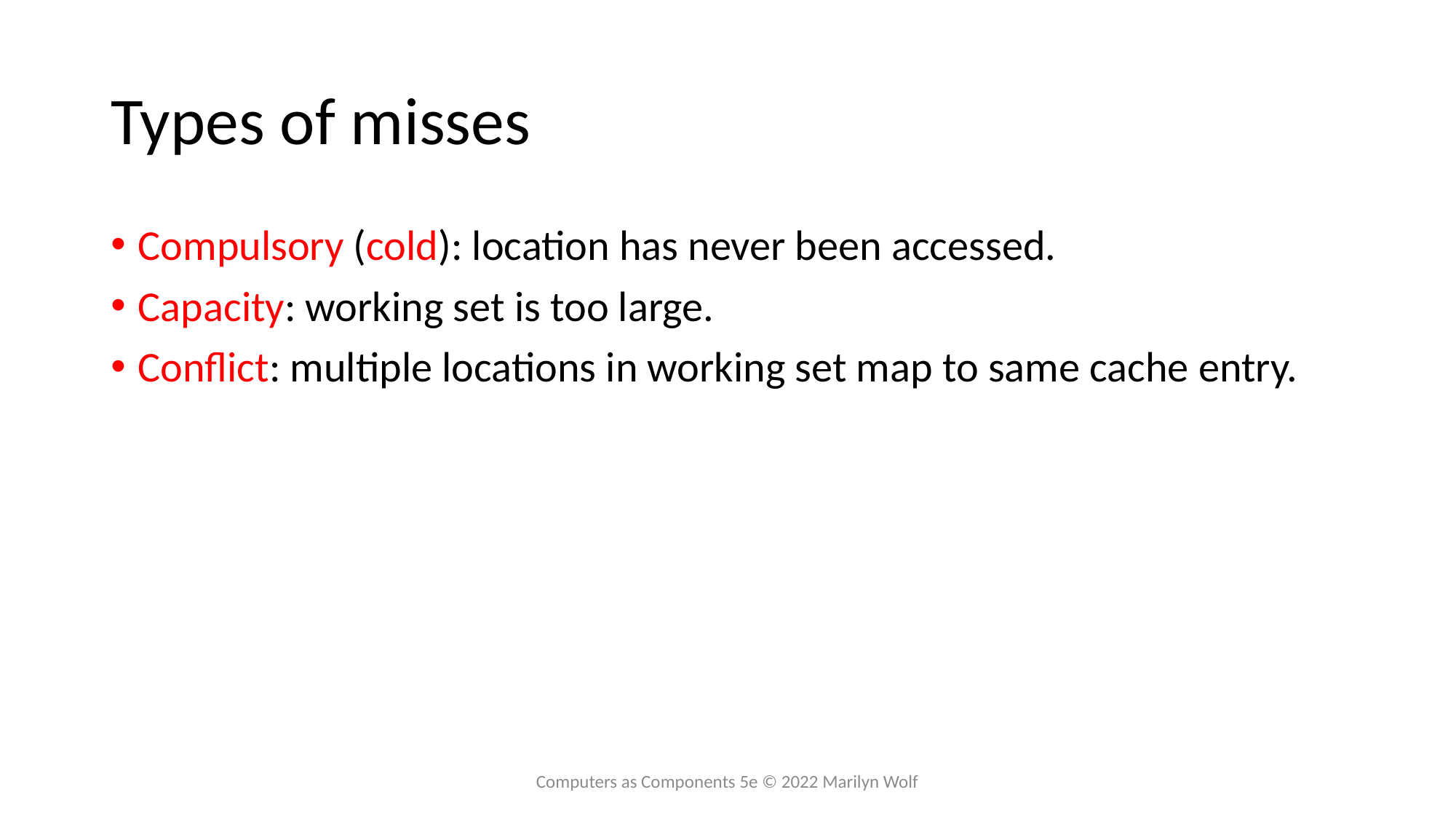

# Types of misses
Compulsory (cold): location has never been accessed.
Capacity: working set is too large.
Conflict: multiple locations in working set map to same cache entry.
Computers as Components 5e © 2022 Marilyn Wolf